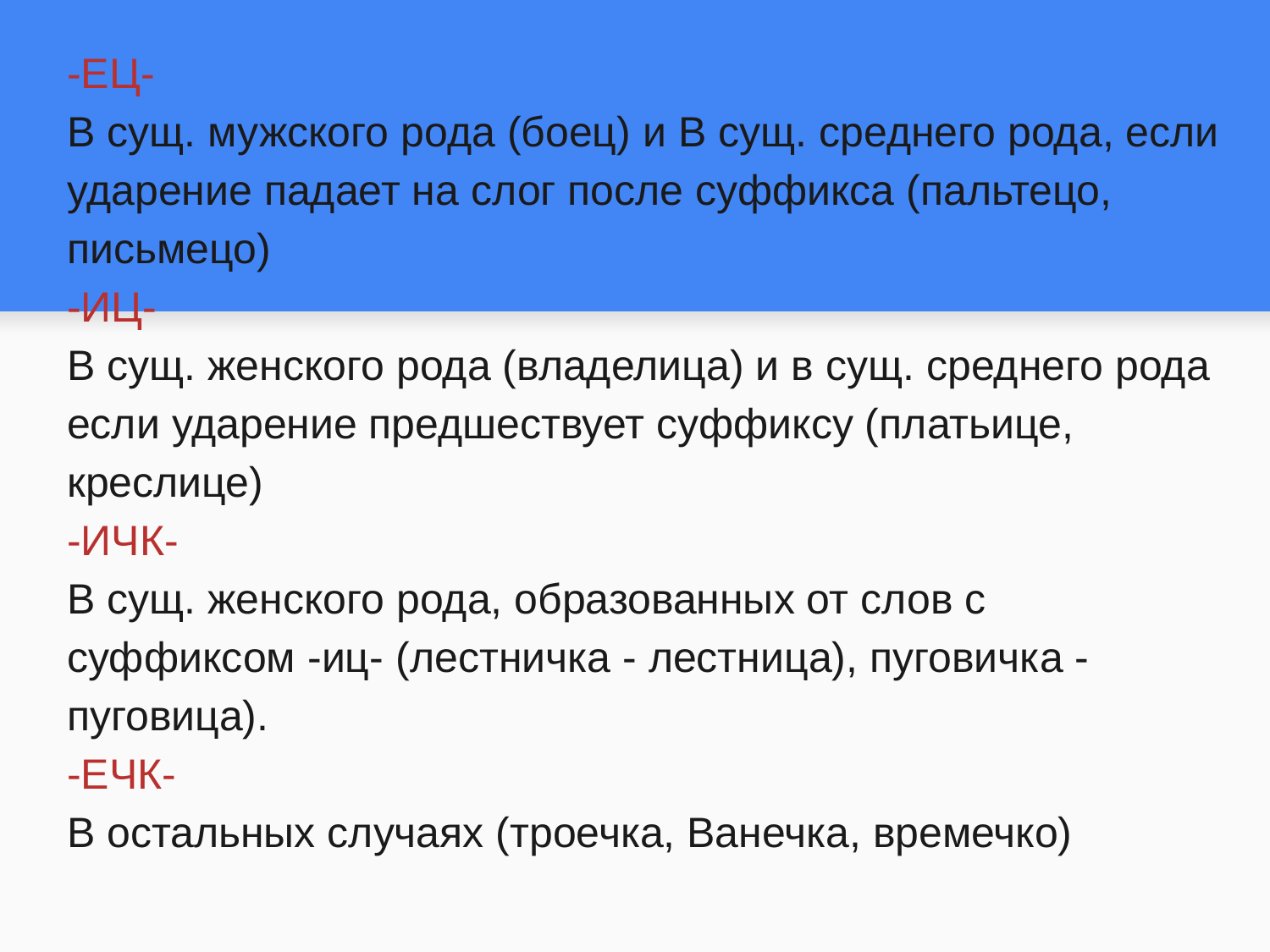

-ЕЦ- 
В сущ. мужского рода (боец) и В сущ. среднего рода, если ударение падает на слог после суффикса (пальтецо, письмецо) 
-ИЦ- 
В сущ. женского рода (владелица) и в сущ. среднего рода если ударение предшествует суффиксу (платьице, креслице) 
-ИЧК- 
В сущ. женского рода, образованных от слов с суффиксом -иц- (лестничка - лестница), пуговичка -пуговица). 
-ЕЧК- 
В остальных случаях (троечка, Ванечка, времечко)